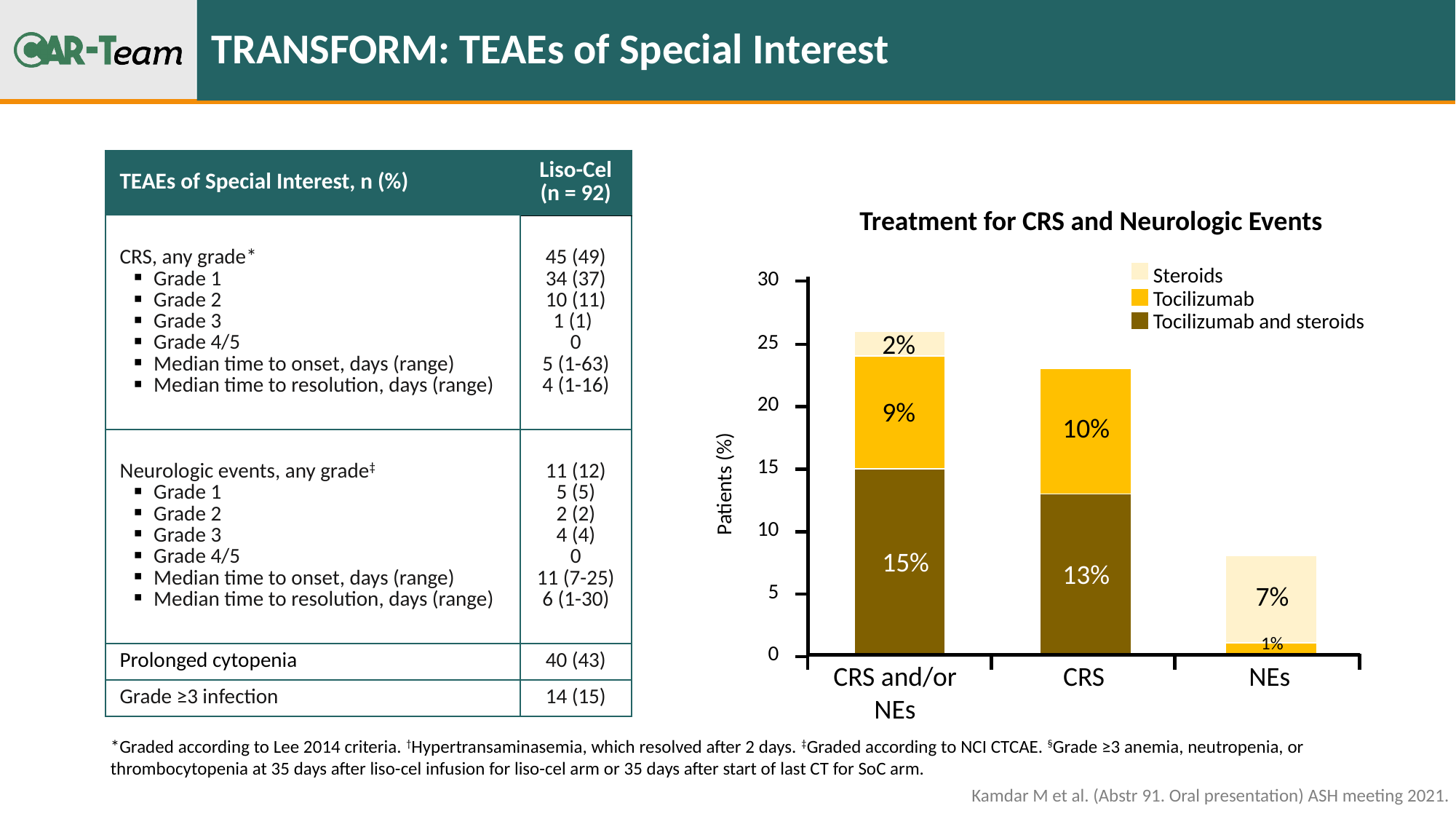

# TRANSFORM: TEAEs of Special Interest
| TEAEs of Special Interest, n (%) | Liso-Cel (n = 92) |
| --- | --- |
| CRS, any grade\* Grade 1 Grade 2 Grade 3 Grade 4/5 Median time to onset, days (range) Median time to resolution, days (range) | 45 (49) 34 (37) 10 (11) 1 (1)† 0 5 (1-63) 4 (1-16) |
| Neurologic events, any grade‡ Grade 1 Grade 2 Grade 3 Grade 4/5 Median time to onset, days (range) Median time to resolution, days (range) | 11 (12) 5 (5) 2 (2) 4 (4) 0 11 (7-25) 6 (1-30) |
| Prolonged cytopenia§ | 40 (43) |
| Grade ≥3 infection | 14 (15) |
Treatment for CRS and Neurologic Events
30
25
20
15
10
5
0
Steroids
Tocilizumab
Tocilizumab and steroids

2%

9%
10%
Patients (%)
15%
13%

7%
1%
CRS and/or NEs
CRS
NEs
*Graded according to Lee 2014 criteria. †Hypertransaminasemia, which resolved after 2 days. ‡Graded according to NCI CTCAE. §Grade ≥3 anemia, neutropenia, or thrombocytopenia at 35 days after liso-cel infusion for liso-cel arm or 35 days after start of last CT for SoC arm.
Kamdar M et al. (Abstr 91. Oral presentation) ASH meeting 2021.